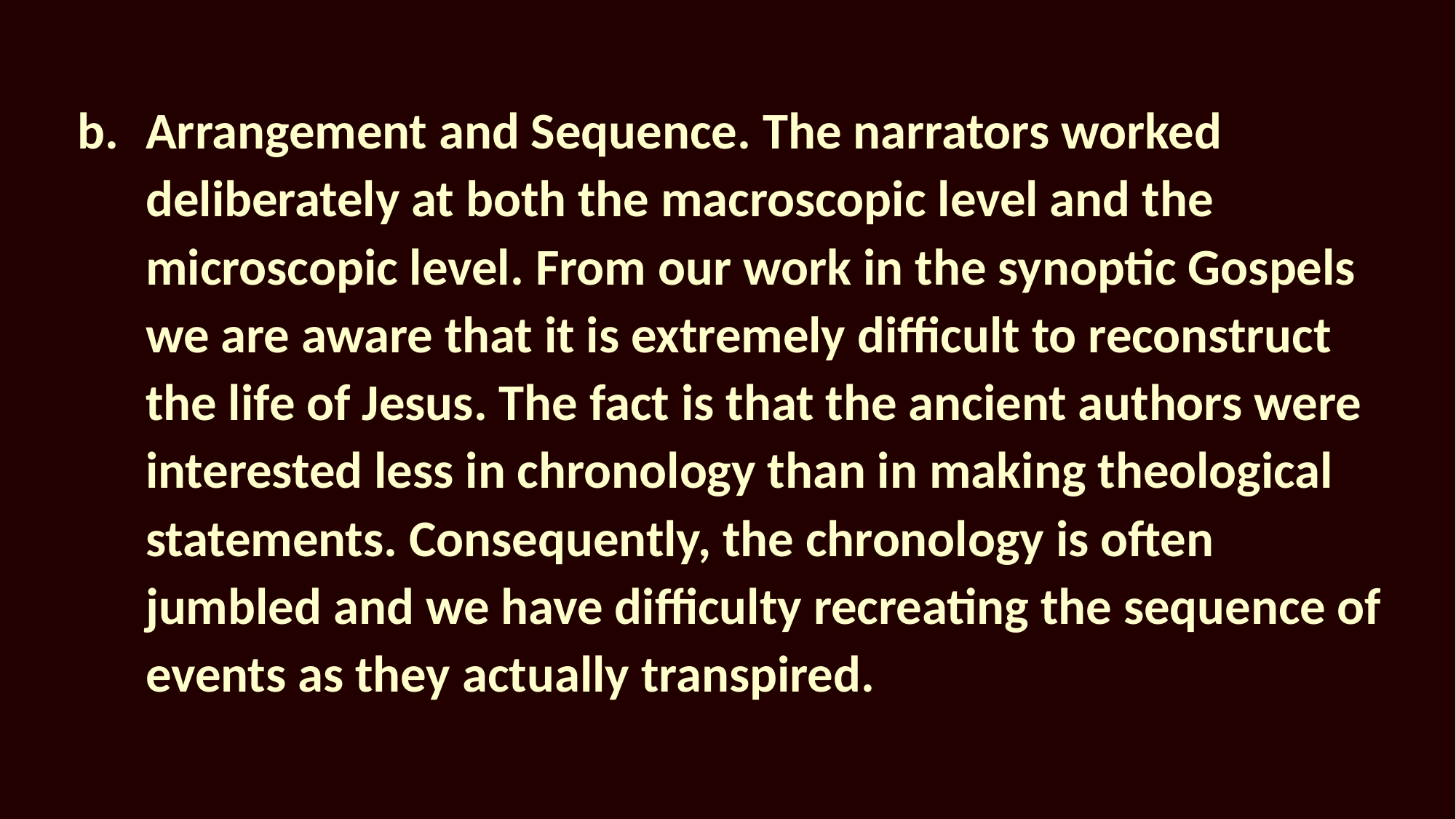

Arrangement and Sequence. The narrators worked deliberately at both the macroscopic level and the microscopic level. From our work in the synoptic Gospels we are aware that it is extremely difficult to reconstruct the life of Jesus. The fact is that the ancient authors were interested less in chronology than in making theological statements. Consequently, the chronology is often jumbled and we have difficulty recreating the sequence of events as they actually transpired.